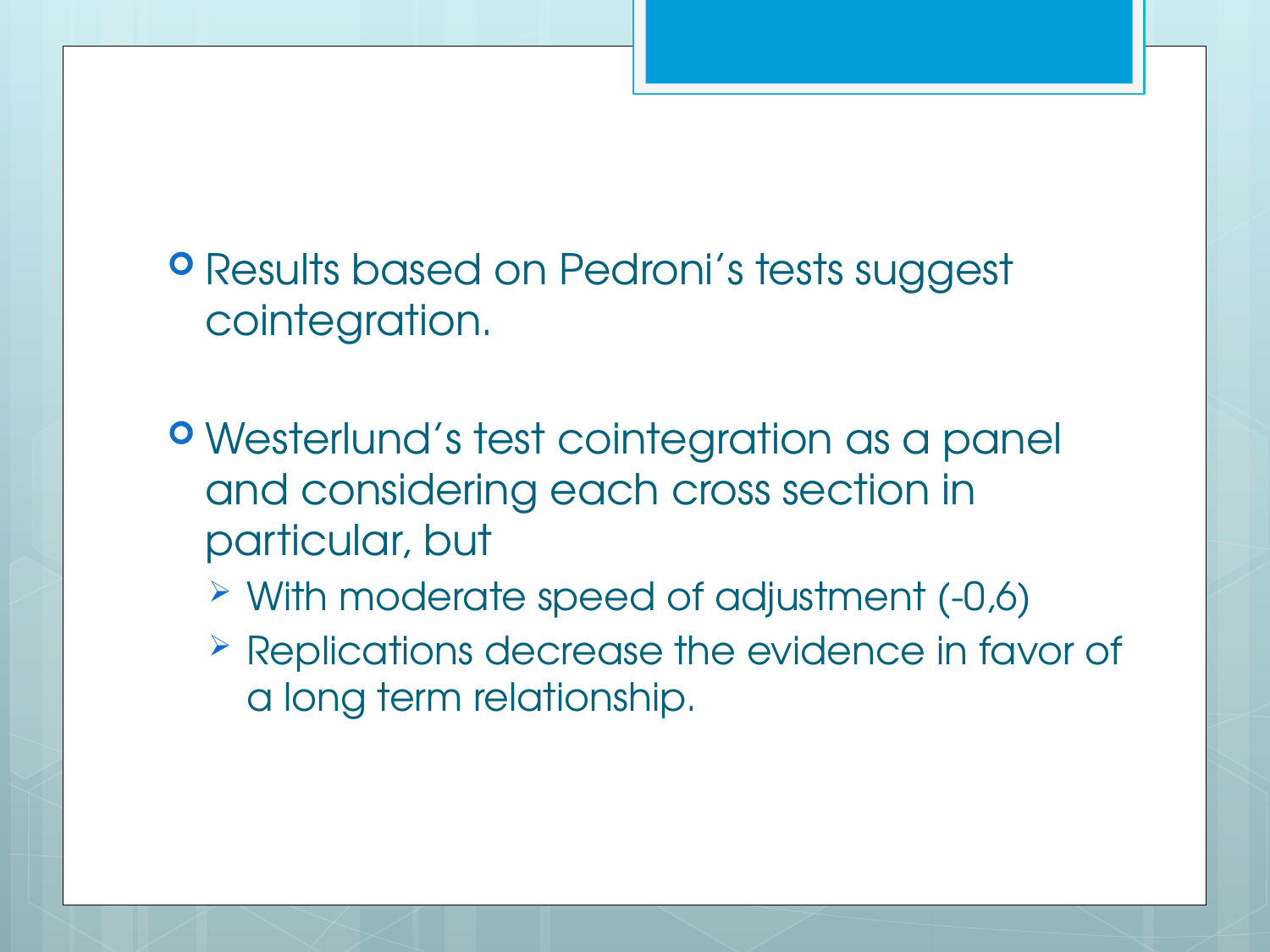

Results based on Pedroni’s tests suggest cointegration.

Westerlund’s test cointegration as a panel and considering each cross section in particular, but
With moderate speed of adjustment (-0,6)
Replications decrease the evidence in favor of a long term relationship.